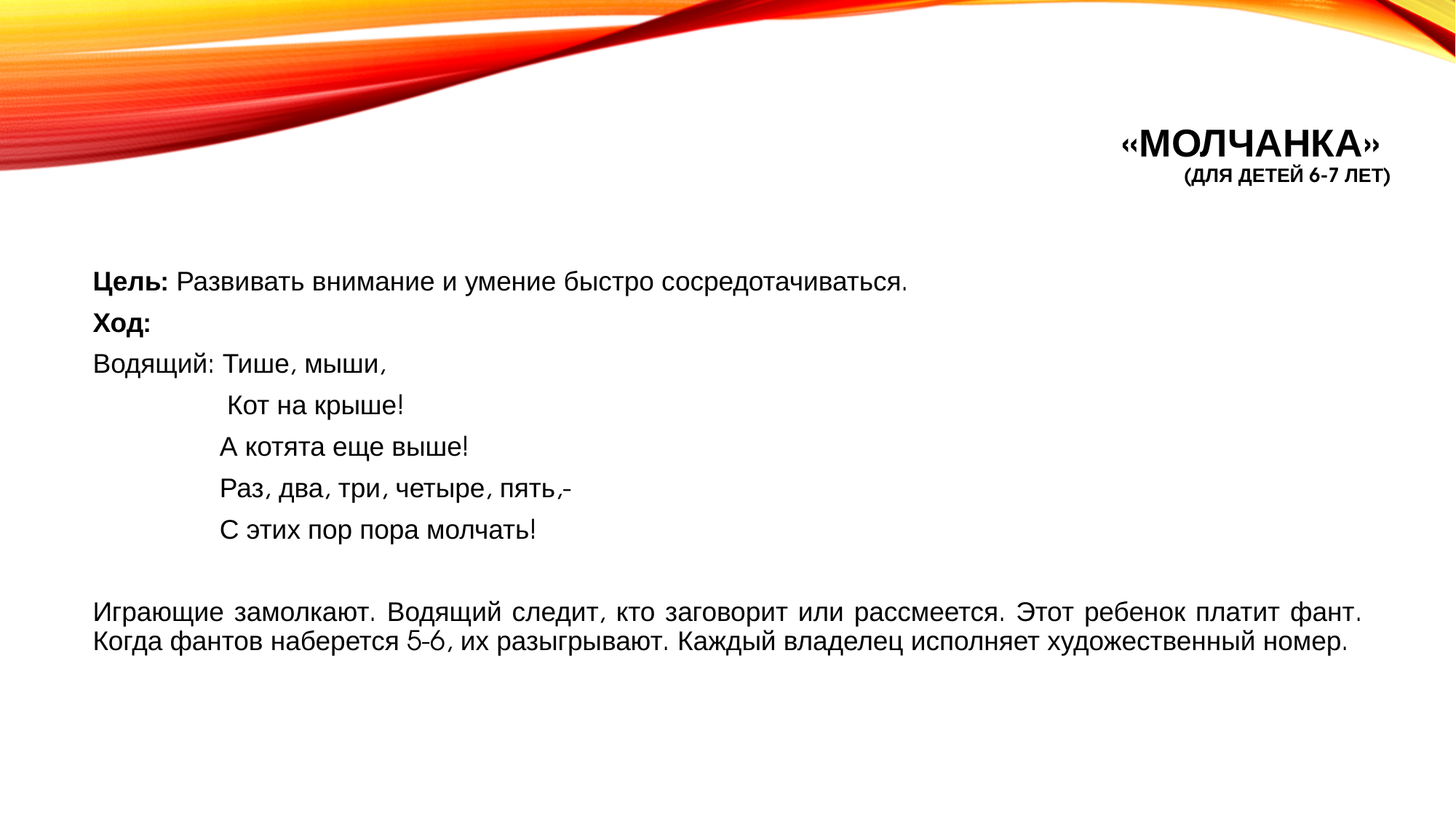

# «Молчанка» (для детей 6-7 лет)
Цель: Развивать внимание и умение быстро сосредотачиваться.
Ход:
Водящий: Тише, мыши,
                  Кот на крыше!
                 А котята еще выше!
                 Раз, два, три, четыре, пять,-
                 С этих пор пора молчать!

Играющие замолкают. Водящий следит, кто заговорит или рассмеется. Этот ребенок платит фант. Когда фантов наберется 5-6, их разыгрывают. Каждый владелец исполняет художественный номер.